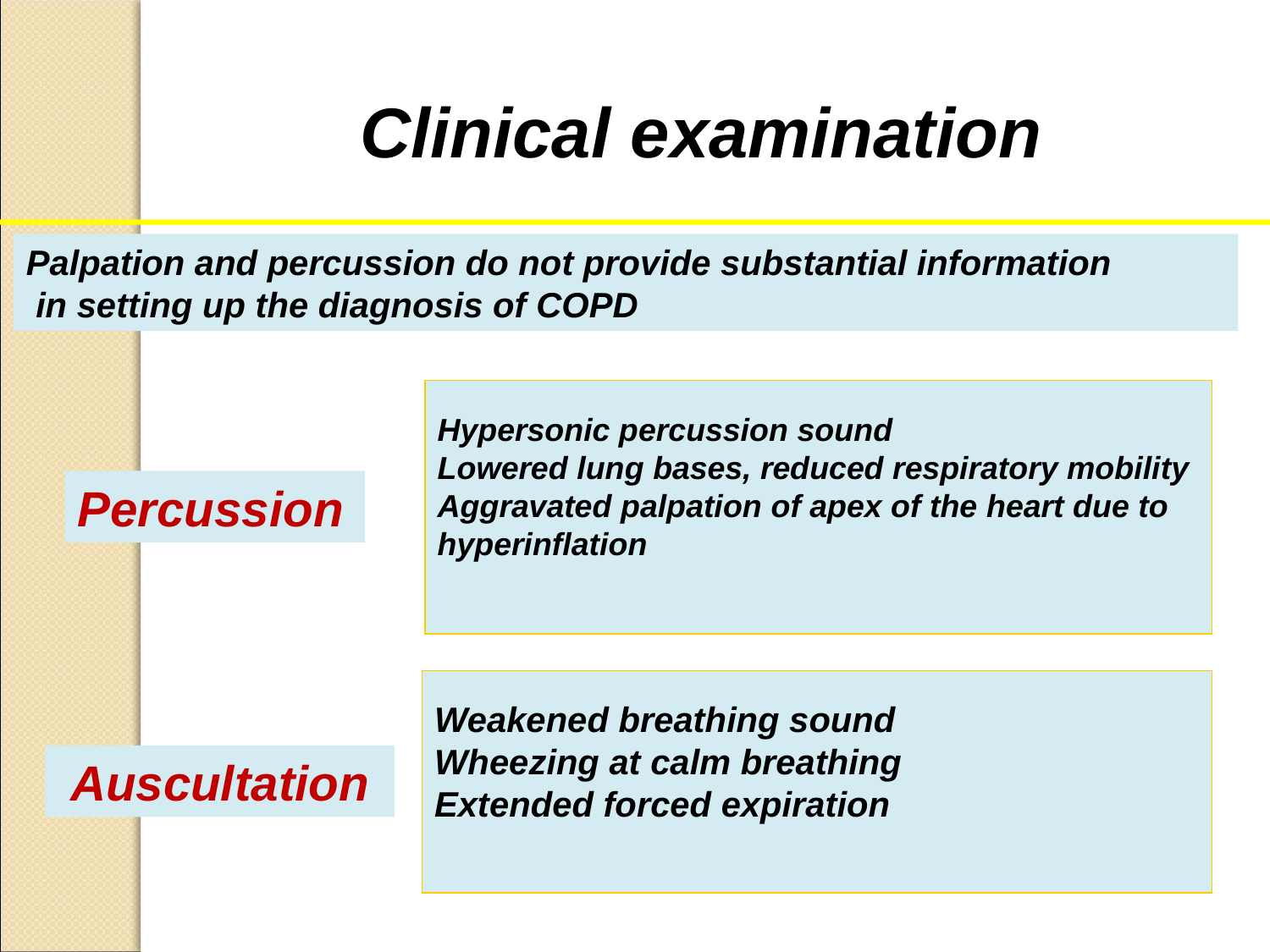

Clinical examination

Palpation and percussion do not provide substantial information
 in setting up the diagnosis of COPD
Hypersonic percussion sound
Lowered lung bases, reduced respiratory mobility
Aggravated palpation of apex of the heart due to
hyperinflation

Percussion

Weakened breathing sound
Wheezing at calm breathing
Extended forced expiration

Auscultation